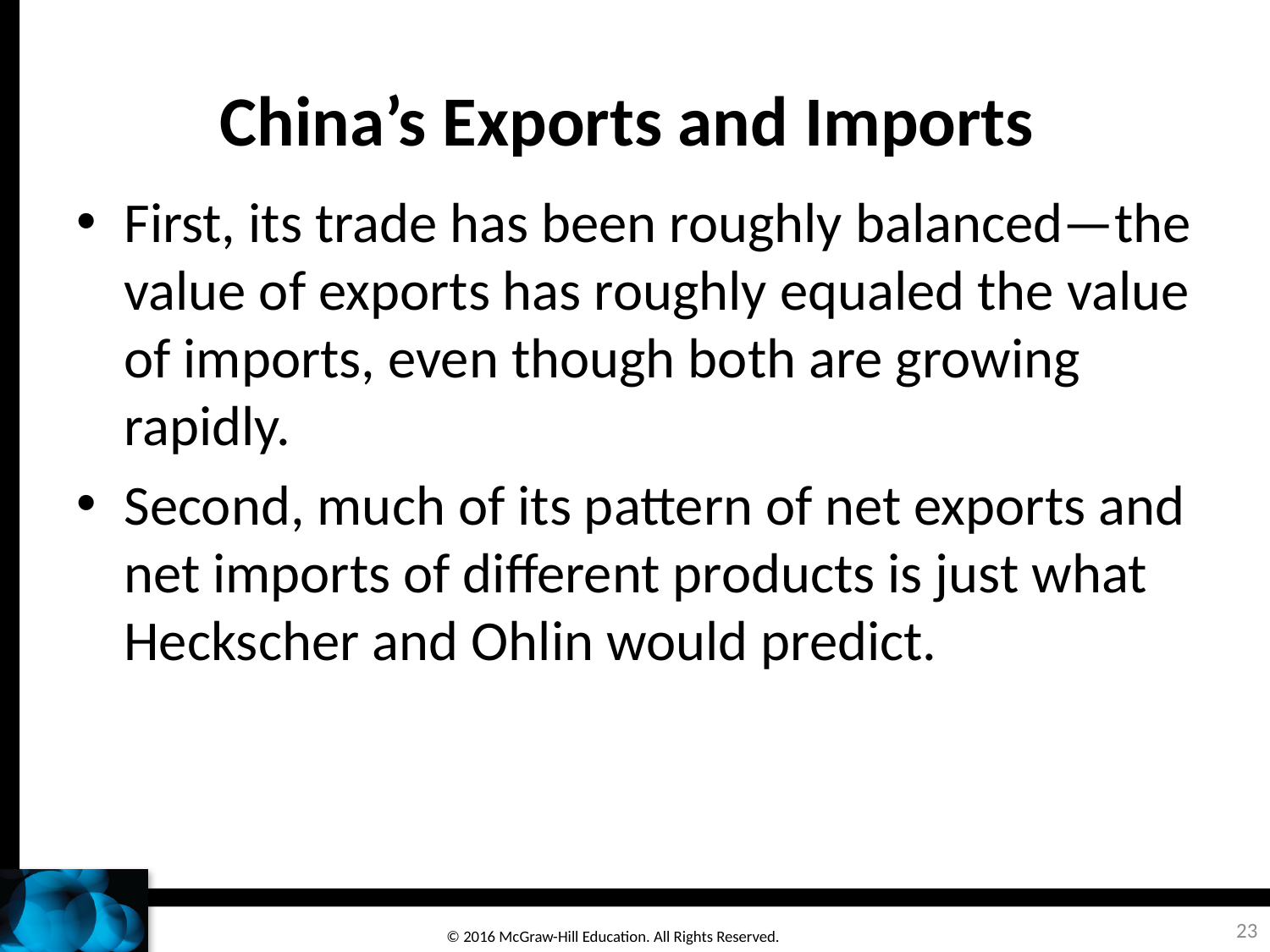

# China’s Exports and Imports
First, its trade has been roughly balanced—the value of exports has roughly equaled the value of imports, even though both are growing rapidly.
Second, much of its pattern of net exports and net imports of different products is just what Heckscher and Ohlin would predict.
23
© 2016 McGraw-Hill Education. All Rights Reserved.